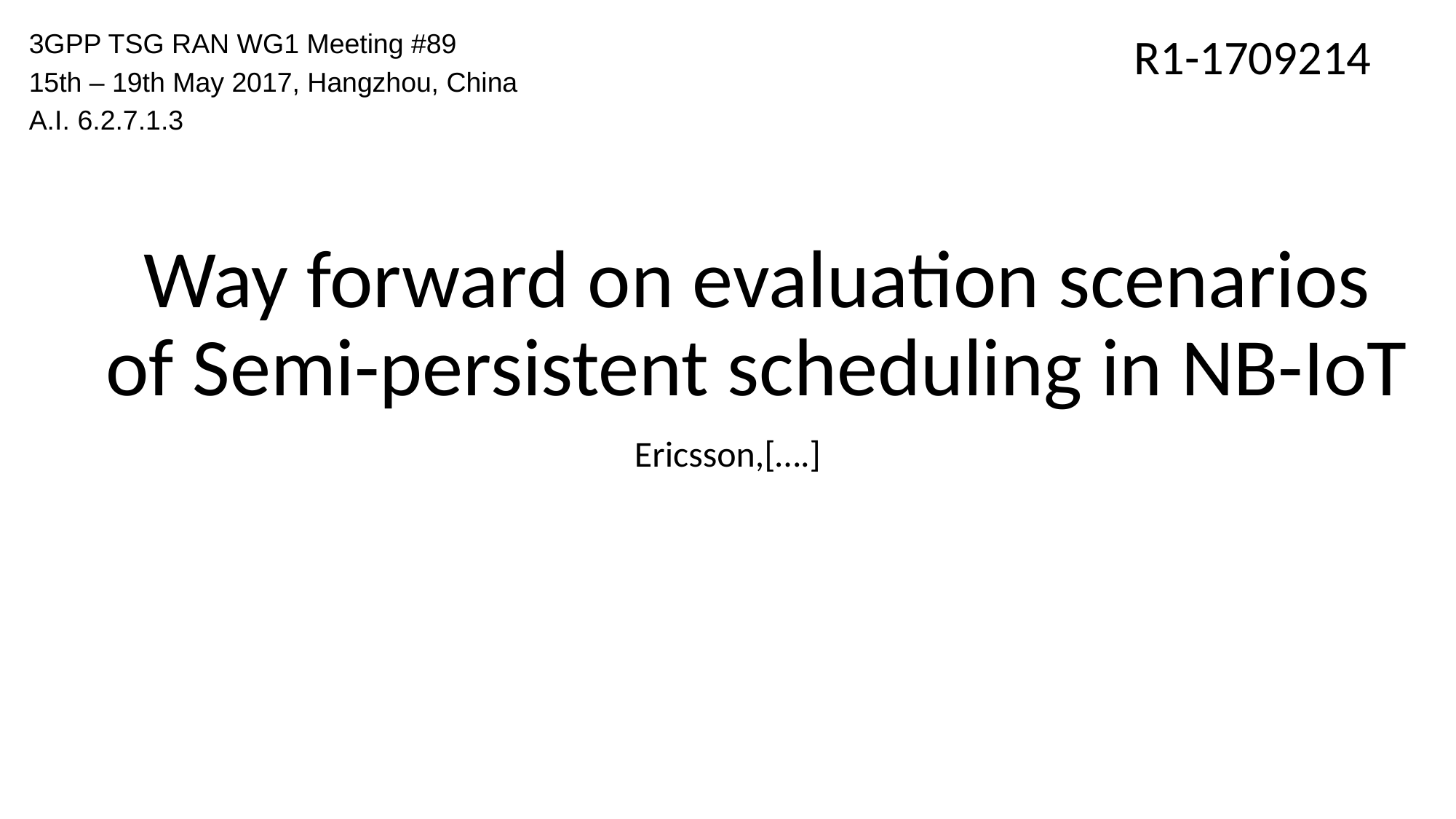

R1-1709214
3GPP TSG RAN WG1 Meeting #89
15th – 19th May 2017, Hangzhou, China
A.I. 6.2.7.1.3
# Way forward on evaluation scenarios of Semi-persistent scheduling in NB-IoT
Ericsson,[….]